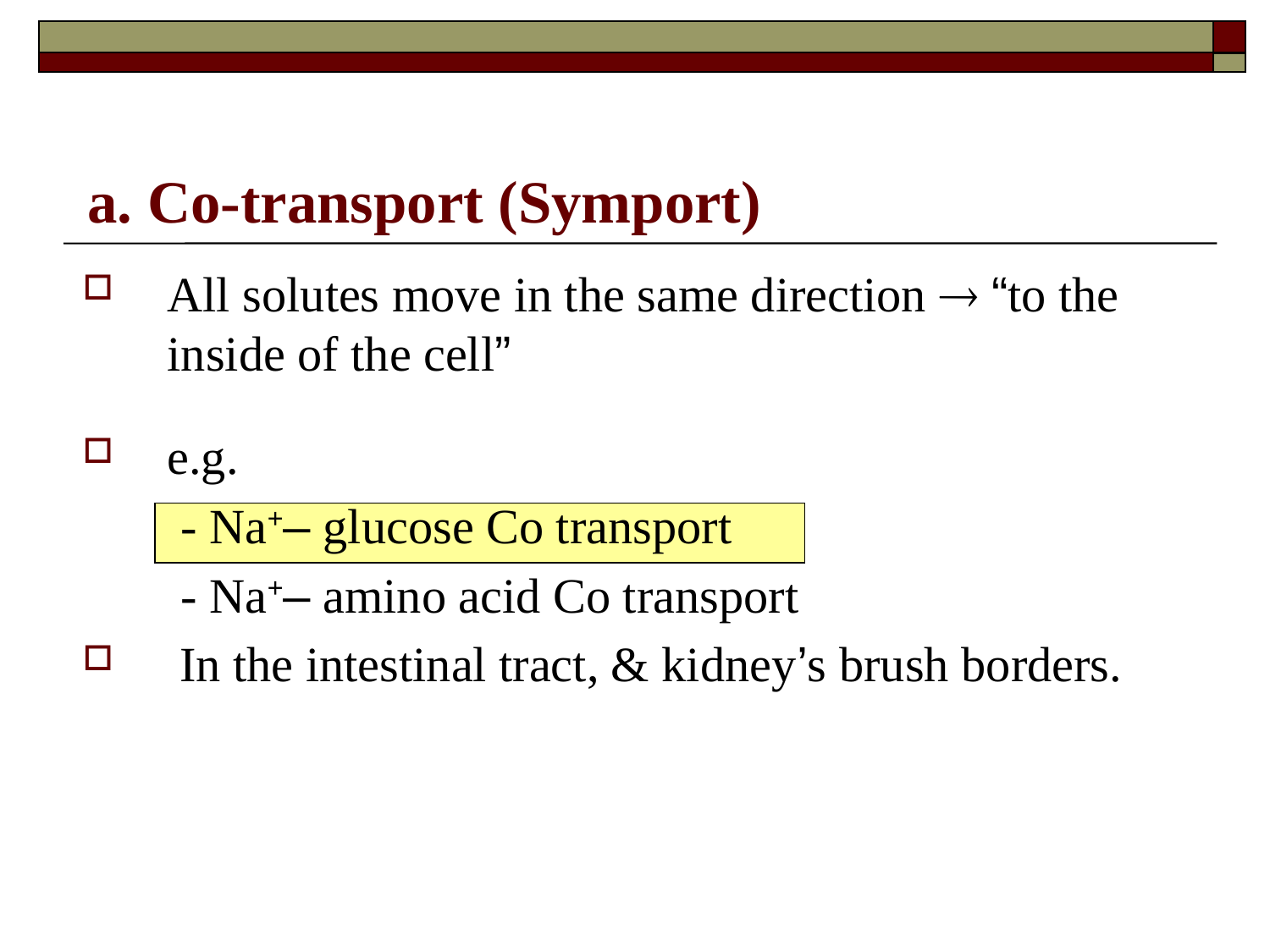

# a. Co-transport (Symport)
All solutes move in the same direction → “to the inside of the cell”

e.g.
        - Na+– glucose Co transport
        - Na+– amino acid Co transport
 In the intestinal tract, & kidney’s brush borders.